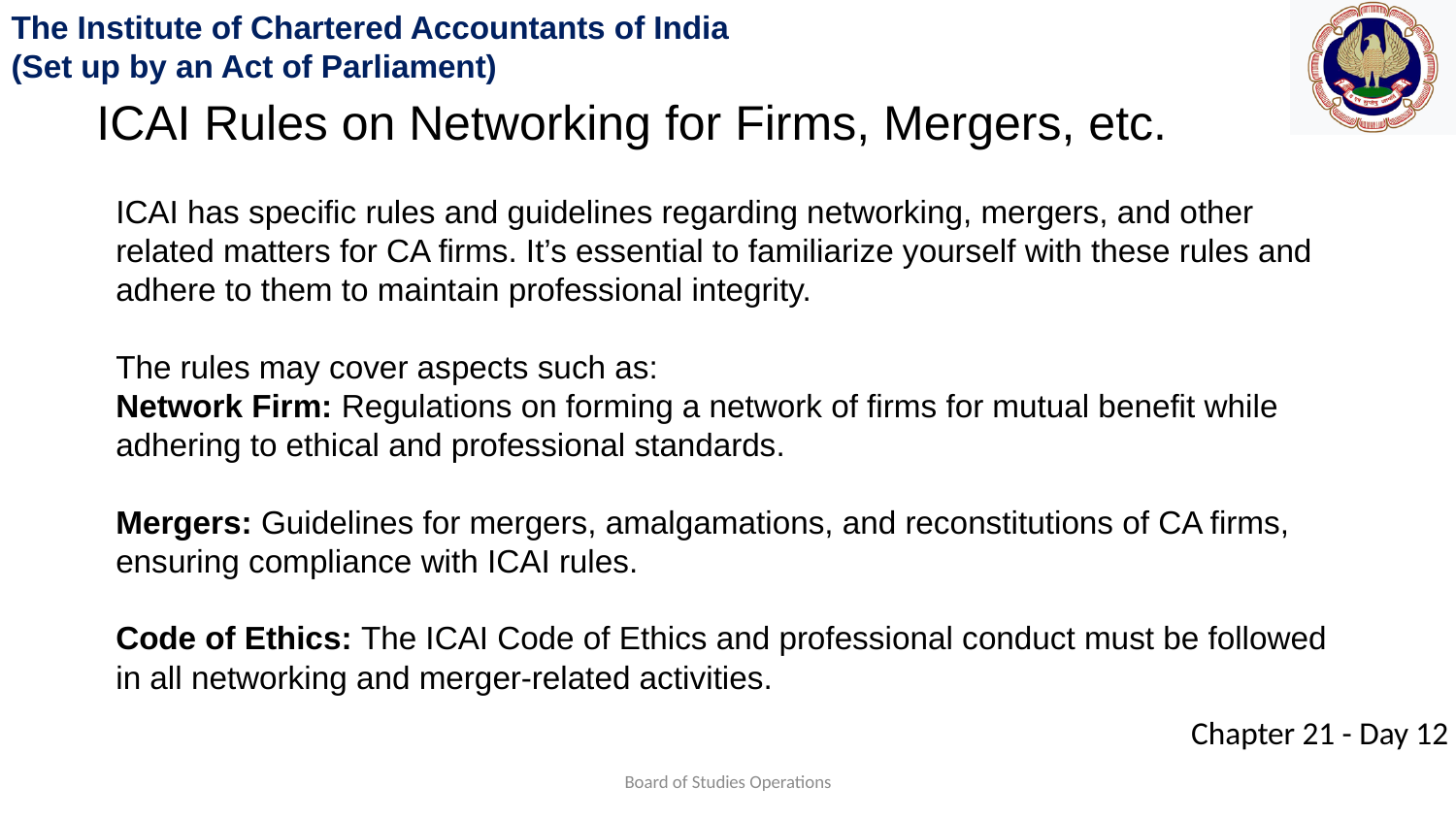

ICAI Rules on Networking for Firms, Mergers, etc.

ICAI has specific rules and guidelines regarding networking, mergers, and other related matters for CA firms. It’s essential to familiarize yourself with these rules and adhere to them to maintain professional integrity.

The rules may cover aspects such as:
Network Firm: Regulations on forming a network of firms for mutual benefit while adhering to ethical and professional standards.

Mergers: Guidelines for mergers, amalgamations, and reconstitutions of CA firms, ensuring compliance with ICAI rules.

Code of Ethics: The ICAI Code of Ethics and professional conduct must be followed in all networking and merger-related activities.
Board of Studies Operations